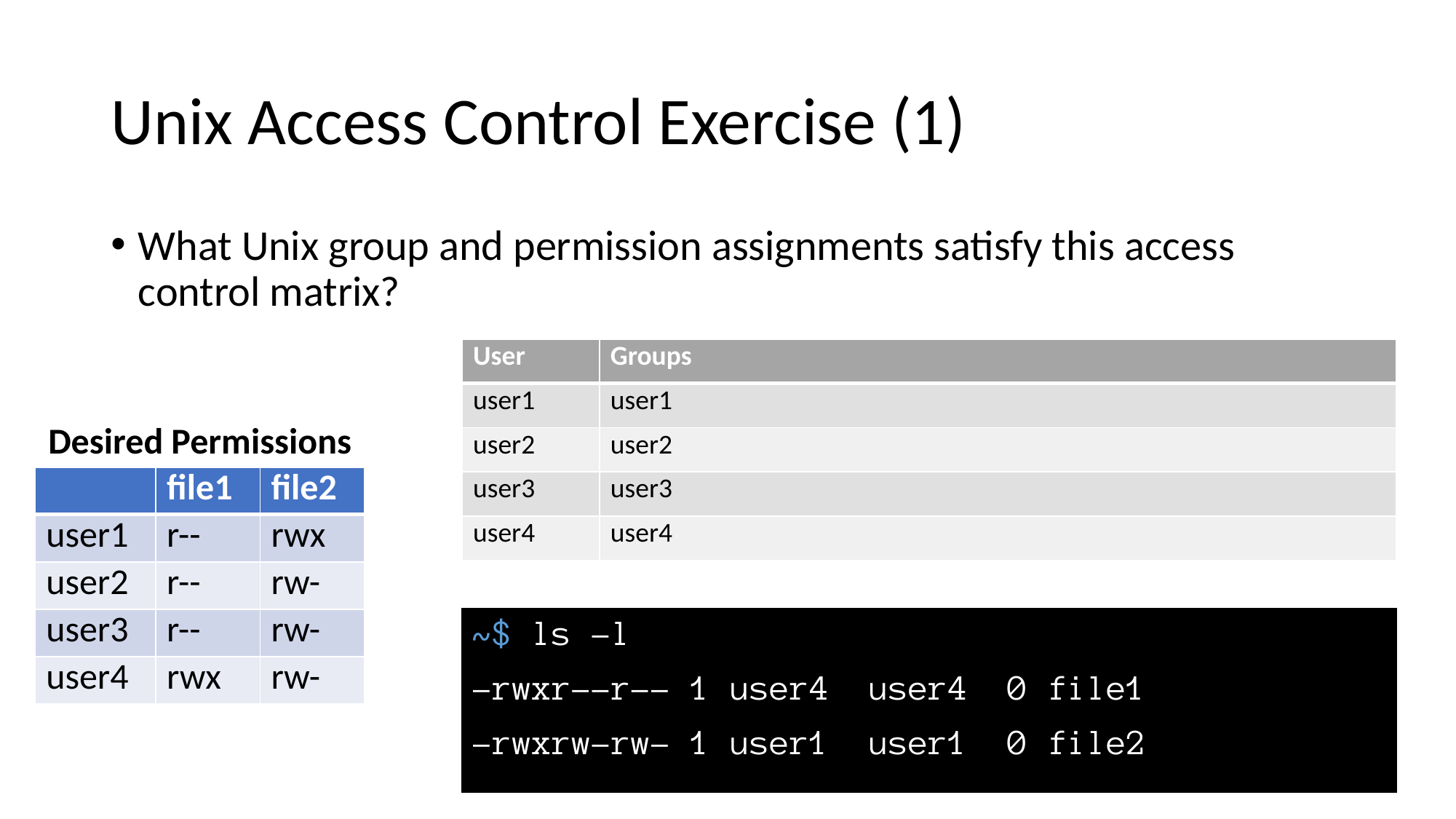

# Unix Access Control Exercise (1)
What Unix group and permission assignments satisfy this access control matrix?
| User | Groups |
| --- | --- |
| user1 | user1 |
| user2 | user2 |
| user3 | user3 |
| user4 | user4 |
Desired Permissions
|  | file1 | file2 |
| --- | --- | --- |
| user1 | r-- | rwx |
| user2 | r-- | rw- |
| user3 | r-- | rw- |
| user4 | rwx | rw- |
~$ ls -l
-rwxr--r-- 1 user4  user4  0 file1
-rwxrw-rw- 1 user1  user1  0 file2